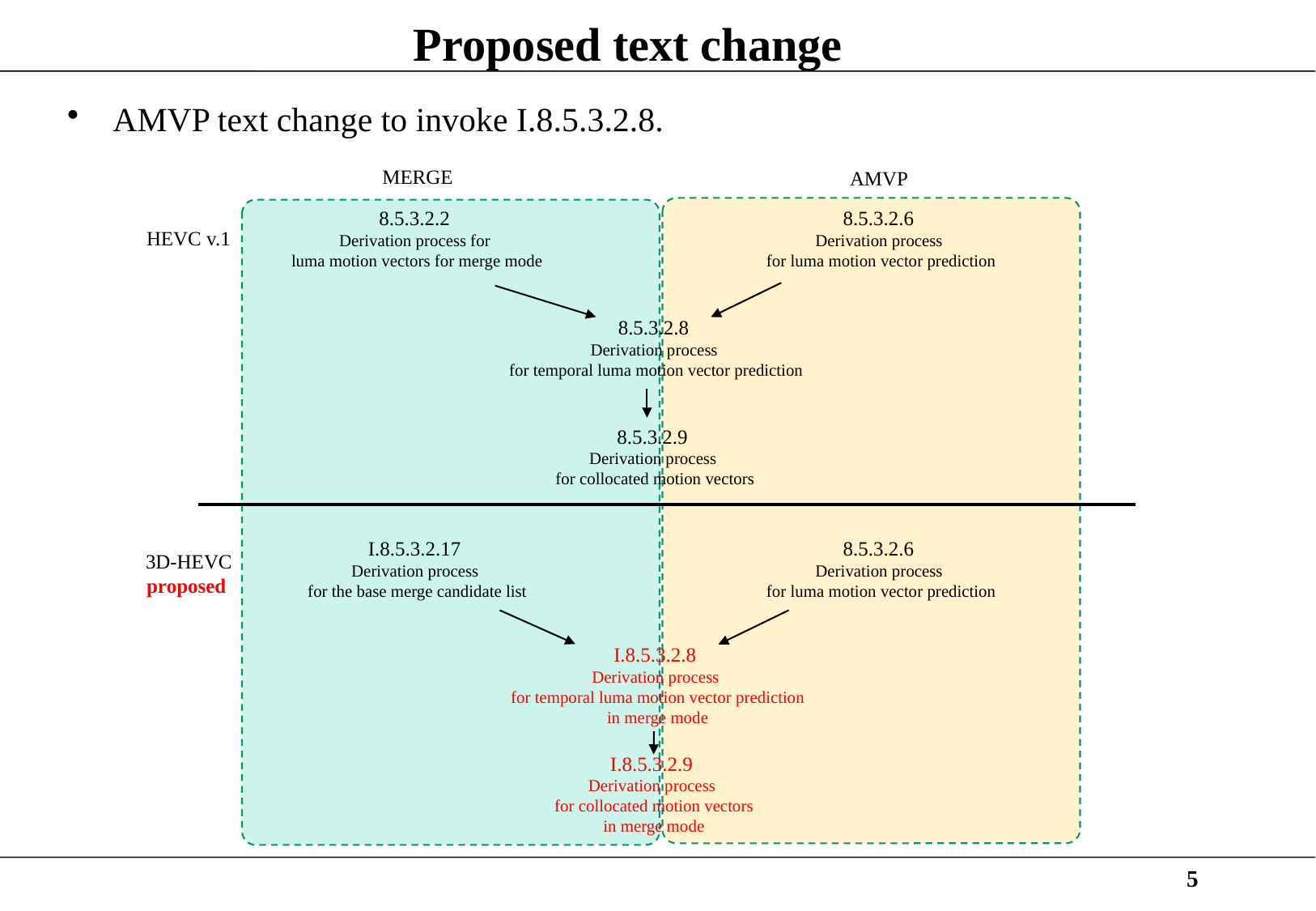

# Proposed text change
AMVP text change to invoke I.8.5.3.2.8.

MERGE
AMVP

8.5.3.2.2
Derivation process for
luma motion vectors for merge mode
8.5.3.2.6
Derivation process
for luma motion vector prediction
HEVC v.1
8.5.3.2.8
Derivation process
for temporal luma motion vector prediction
8.5.3.2.9
Derivation process
for collocated motion vectors
I.8.5.3.2.17
Derivation process
for the base merge candidate list
8.5.3.2.6
Derivation process
for luma motion vector prediction
3D-HEVC
proposed
I.8.5.3.2.8
Derivation process
for temporal luma motion vector prediction
in merge mode
I.8.5.3.2.9
Derivation process
for collocated motion vectors
in merge mode
5